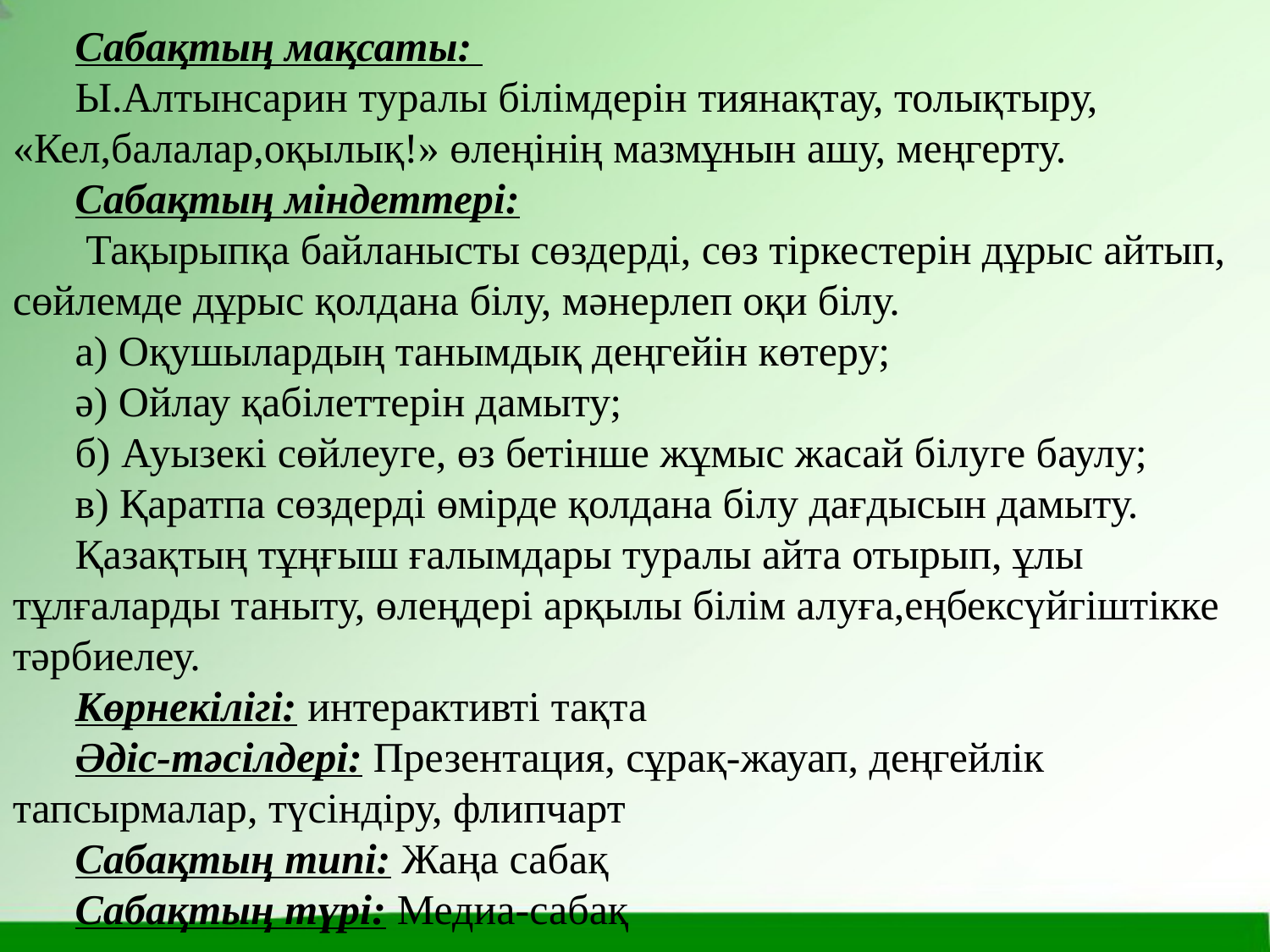

Сабақтың мақсаты:
Ы.Алтынсарин туралы білімдерін тиянақтау, толықтыру, «Кел,балалар,оқылық!» өлеңінің мазмұнын ашу, меңгерту.
Сабақтың міндеттері:
 Тақырыпқа байланысты сөздерді, сөз тіркестерін дұрыс айтып, сөйлемде дұрыс қолдана білу, мәнерлеп оқи білу.
а) Оқушылардың танымдық деңгейін көтеру;
ә) Ойлау қабілеттерін дамыту;
б) Ауызекі сөйлеуге, өз бетінше жұмыс жасай білуге баулу;
в) Қаратпа сөздерді өмірде қолдана білу дағдысын дамыту.
Қазақтың тұңғыш ғалымдары туралы айта отырып, ұлы тұлғаларды таныту, өлеңдері арқылы білім алуға,еңбексүйгіштікке  тәрбиелеу.
Көрнекілігі: интерактивті тақта
Әдіс-тәсілдері: Презентация, сұрақ-жауап, деңгейлік тапсырмалар, түсіндіру, флипчарт
Сабақтың типі: Жаңа сабақ
Сабақтың түрі: Медиа-сабақ